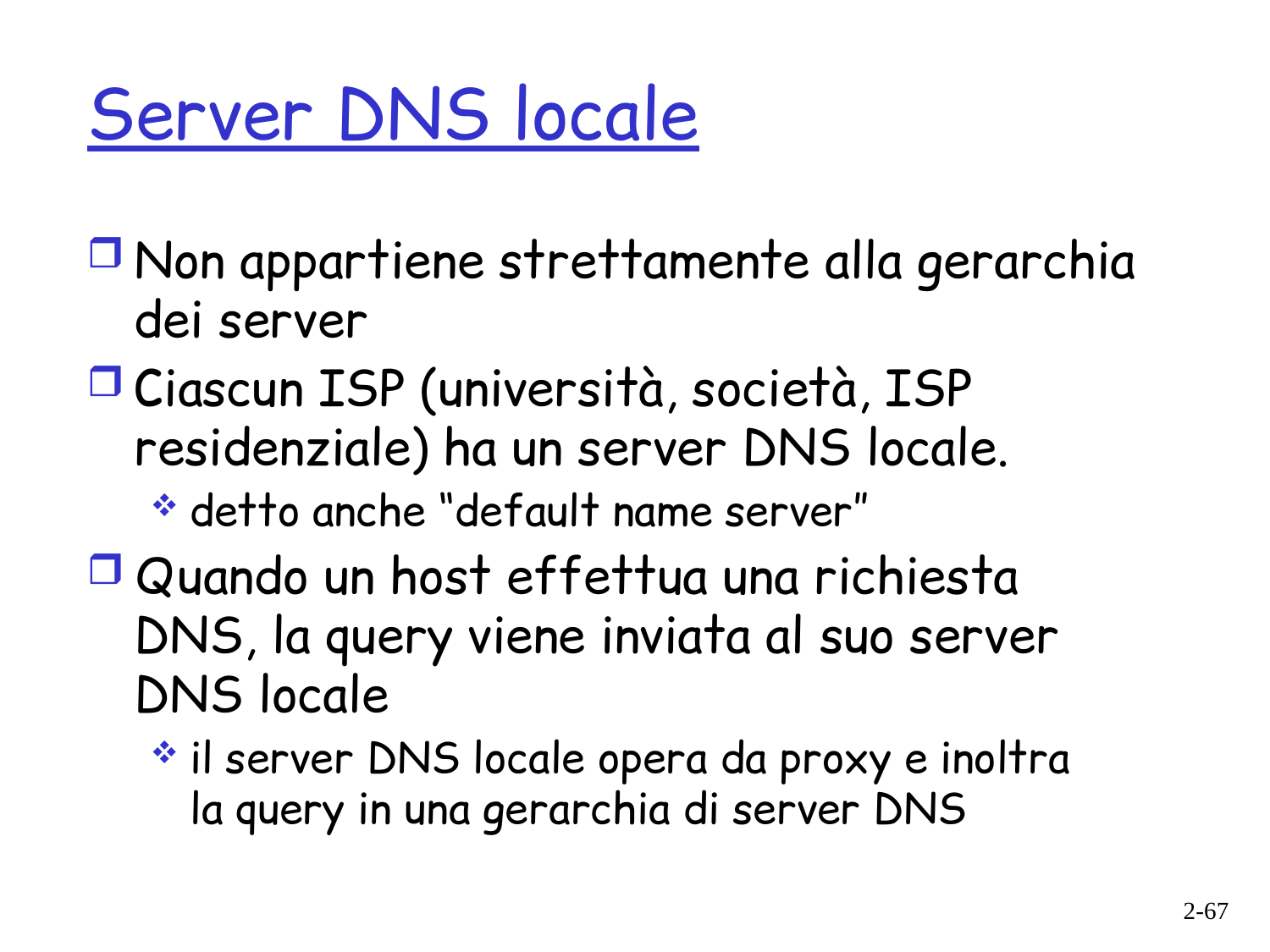

# Server DNS locale
Non appartiene strettamente alla gerarchia dei server
Ciascun ISP (università, società, ISP residenziale) ha un server DNS locale.
detto anche “default name server”
Quando un host effettua una richiesta DNS, la query viene inviata al suo server DNS locale
il server DNS locale opera da proxy e inoltra
la query in una gerarchia di server DNS
2-67